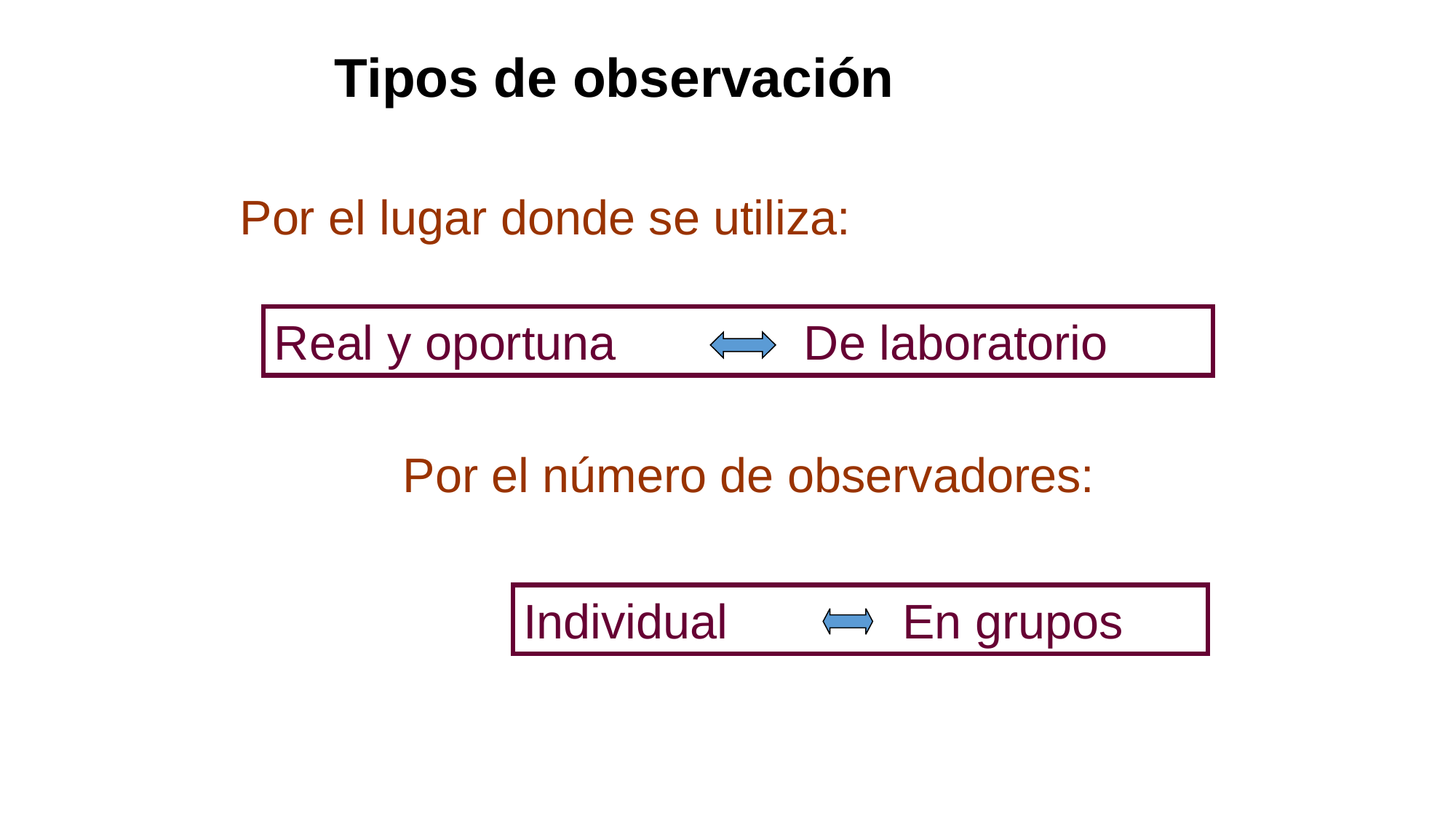

Tipos de observación
Por el lugar donde se utiliza:
Real y oportuna              De laboratorio

Por el número de observadores:
Individual             En grupos